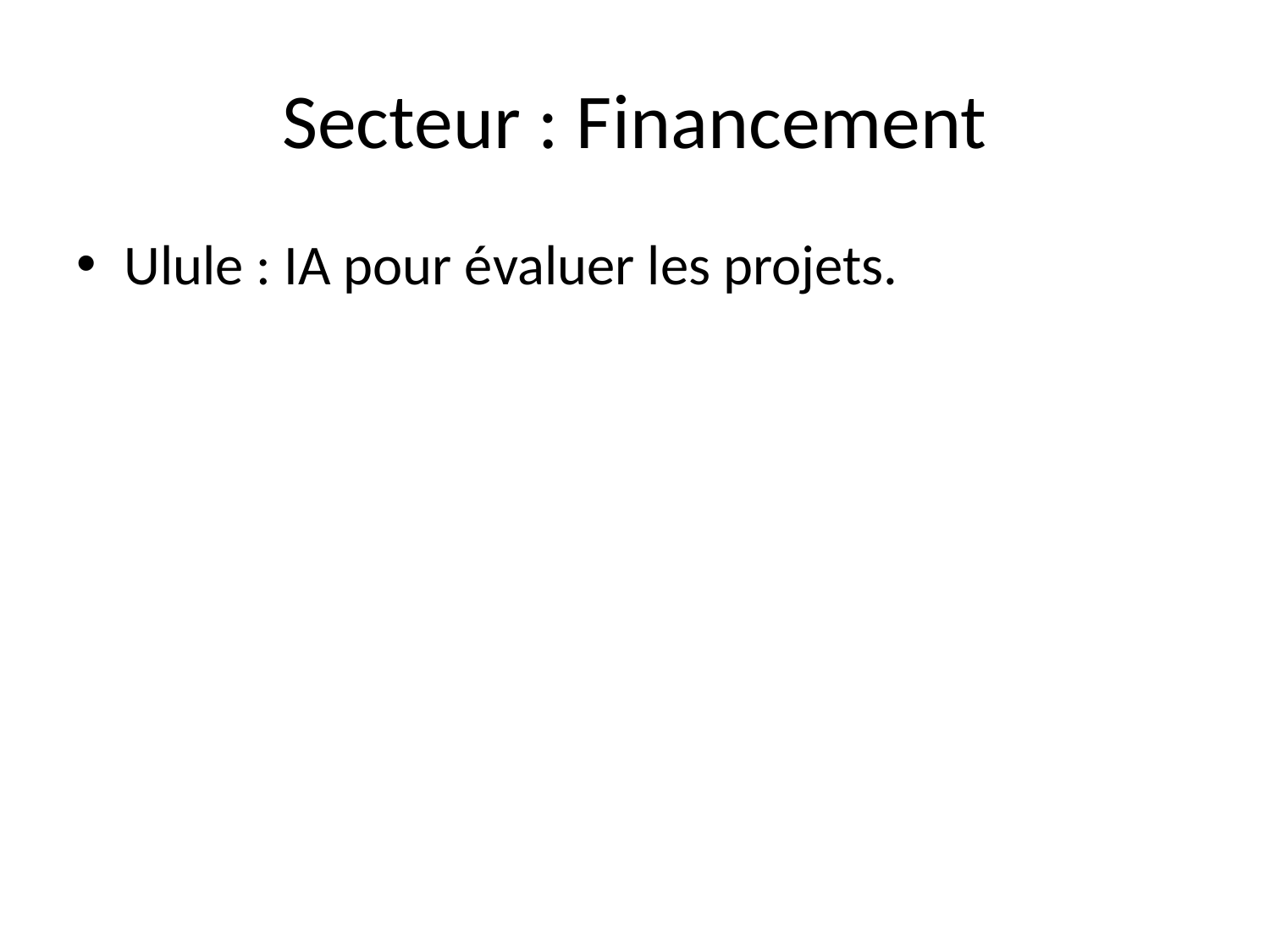

# Secteur : Financement
Ulule : IA pour évaluer les projets.